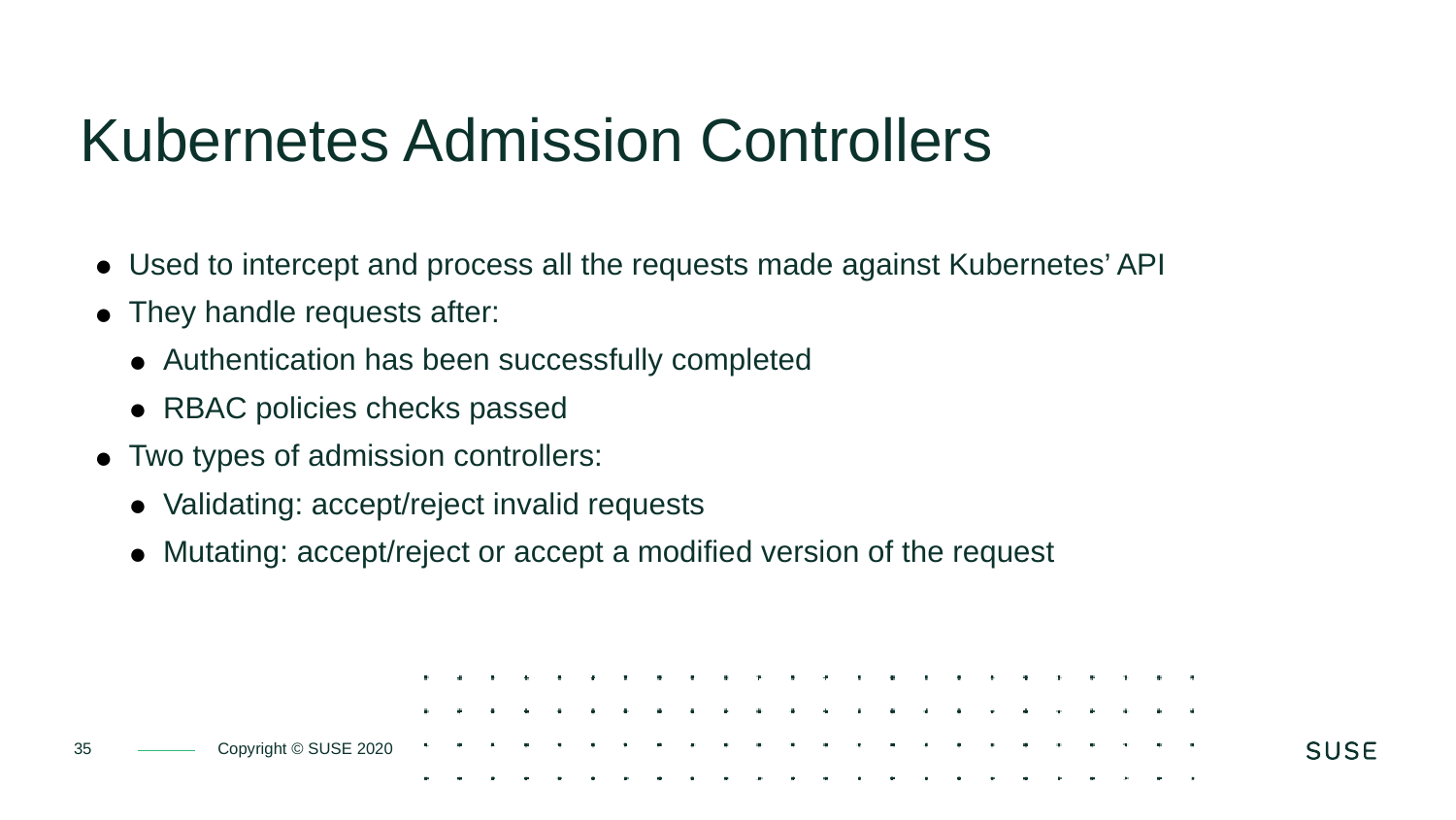

Kubernetes Admission Controllers
Used to intercept and process all the requests made against Kubernetes’ API
They handle requests after:
Authentication has been successfully completed
RBAC policies checks passed
Two types of admission controllers:
Validating: accept/reject invalid requests
Mutating: accept/reject or accept a modified version of the request